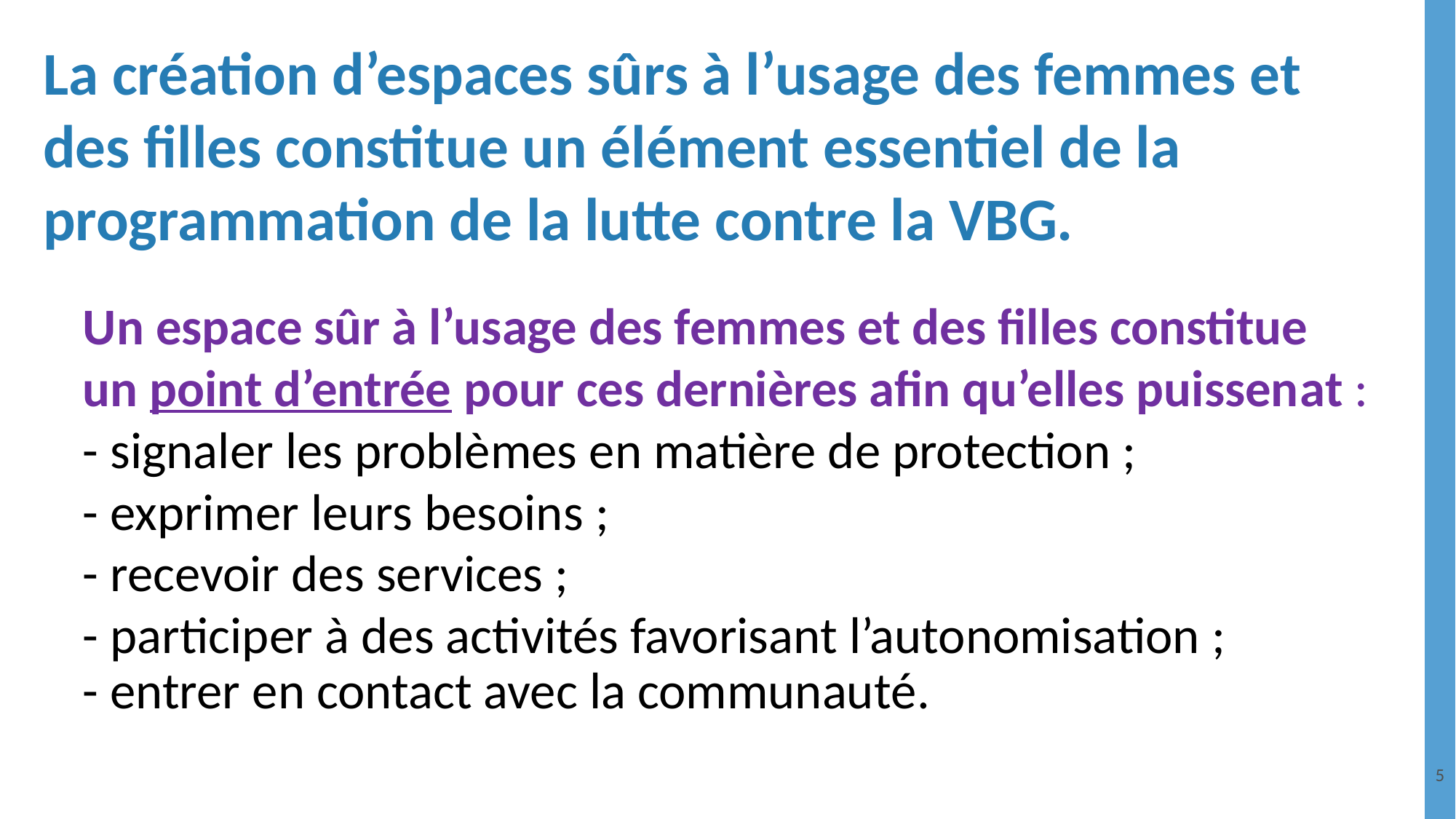

La création d’espaces sûrs à l’usage des femmes et des filles constitue un élément essentiel de la programmation de la lutte contre la VBG.
# Un espace sûr à l’usage des femmes et des filles constitue un point d’entrée pour ces dernières afin qu’elles puissenat : - signaler les problèmes en matière de protection ;
- exprimer leurs besoins ;
- recevoir des services ;
- participer à des activités favorisant l’autonomisation ;
- entrer en contact avec la communauté.
5